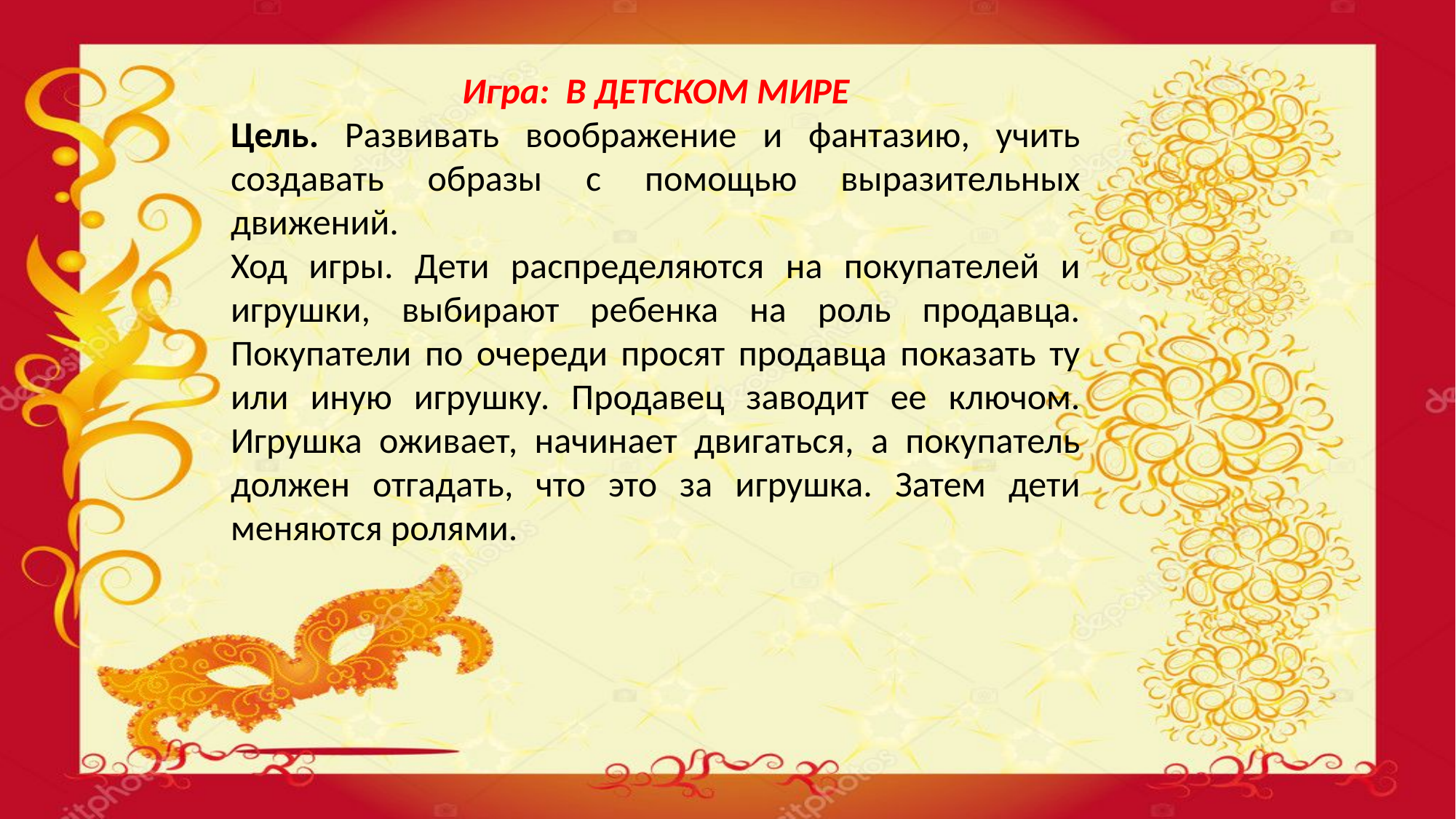

Игра:  В ДЕТСКОМ МИРЕ
Цель. Развивать воображение и фантазию, учить создавать образы с помощью выразительных движений.
Ход игры. Дети распределяются на покупателей и игрушки, выбирают ребенка на роль продавца. Покупатели по очереди просят продавца показать ту или иную игрушку. Продавец заводит ее ключом. Игрушка оживает, начинает двигаться, а покупатель должен отгадать, что это за игрушка. Затем дети меняются ролями.